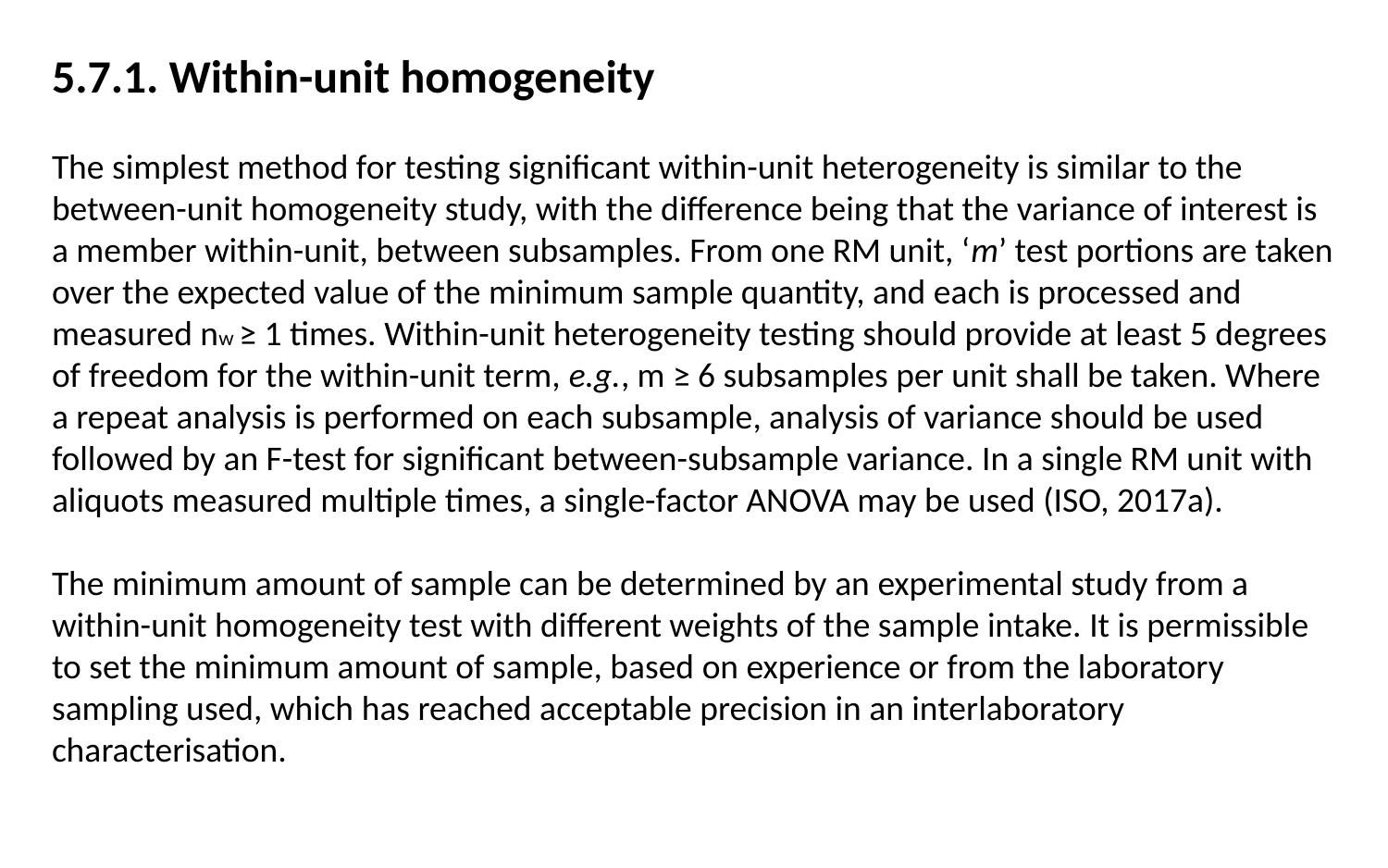

5.7.1. Within-unit homogeneity

The simplest method for testing significant within-unit heterogeneity is similar to the between-unit homogeneity study, with the difference being that the variance of interest is a member within-unit, between subsamples. From one RM unit, ‘m’ test portions are taken over the expected value of the minimum sample quantity, and each is processed and measured nw ≥ 1 times. Within-unit heterogeneity testing should provide at least 5 degrees of freedom for the within-unit term, e.g., m ≥ 6 subsamples per unit shall be taken. Where a repeat analysis is performed on each subsample, analysis of variance should be used followed by an F-test for significant between-subsample variance. In a single RM unit with aliquots measured multiple times, a single-factor ANOVA may be used (ISO, 2017a).

The minimum amount of sample can be determined by an experimental study from a within-unit homogeneity test with different weights of the sample intake. It is permissible to set the minimum amount of sample, based on experience or from the laboratory sampling used, which has reached acceptable precision in an interlaboratory characterisation.